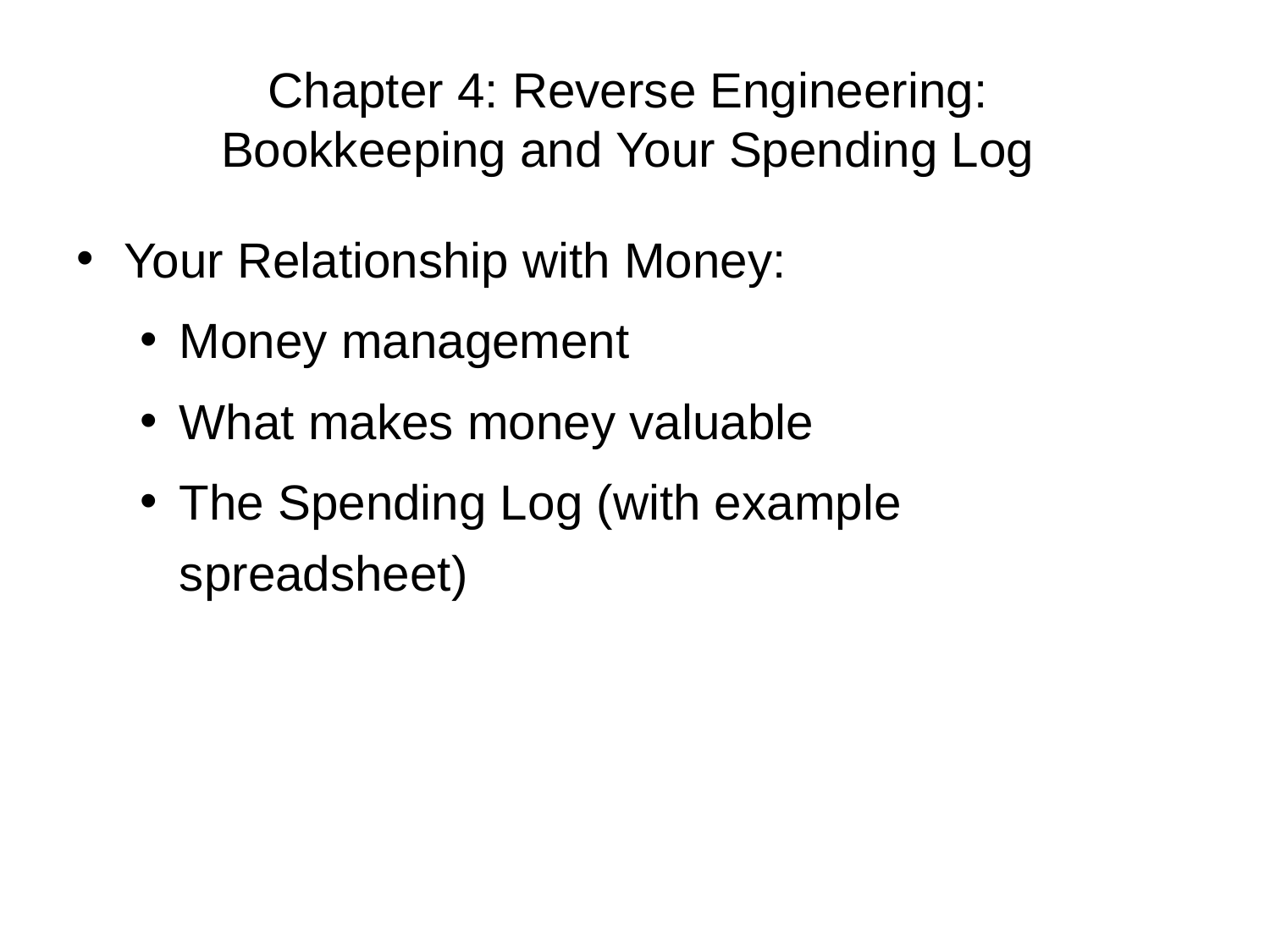

# Chapter 4: Reverse Engineering: Bookkeeping and Your Spending Log
Your Relationship with Money:
Money management
What makes money valuable
The Spending Log (with example spreadsheet)